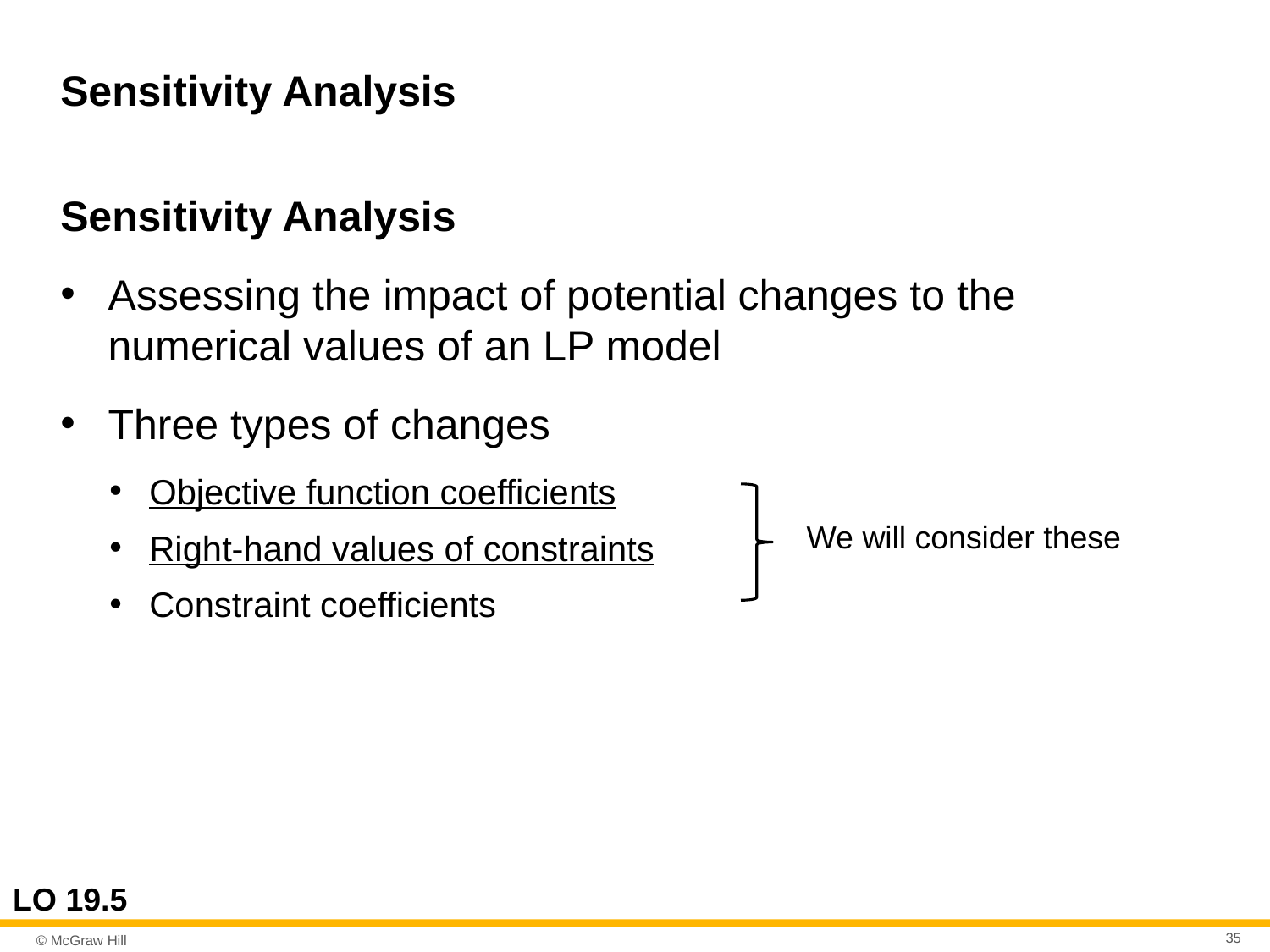

# Sensitivity Analysis
Sensitivity Analysis
Assessing the impact of potential changes to the numerical values of an LP model
Three types of changes
Objective function coefficients
Right-hand values of constraints
Constraint coefficients

We will consider these
LO 19.5